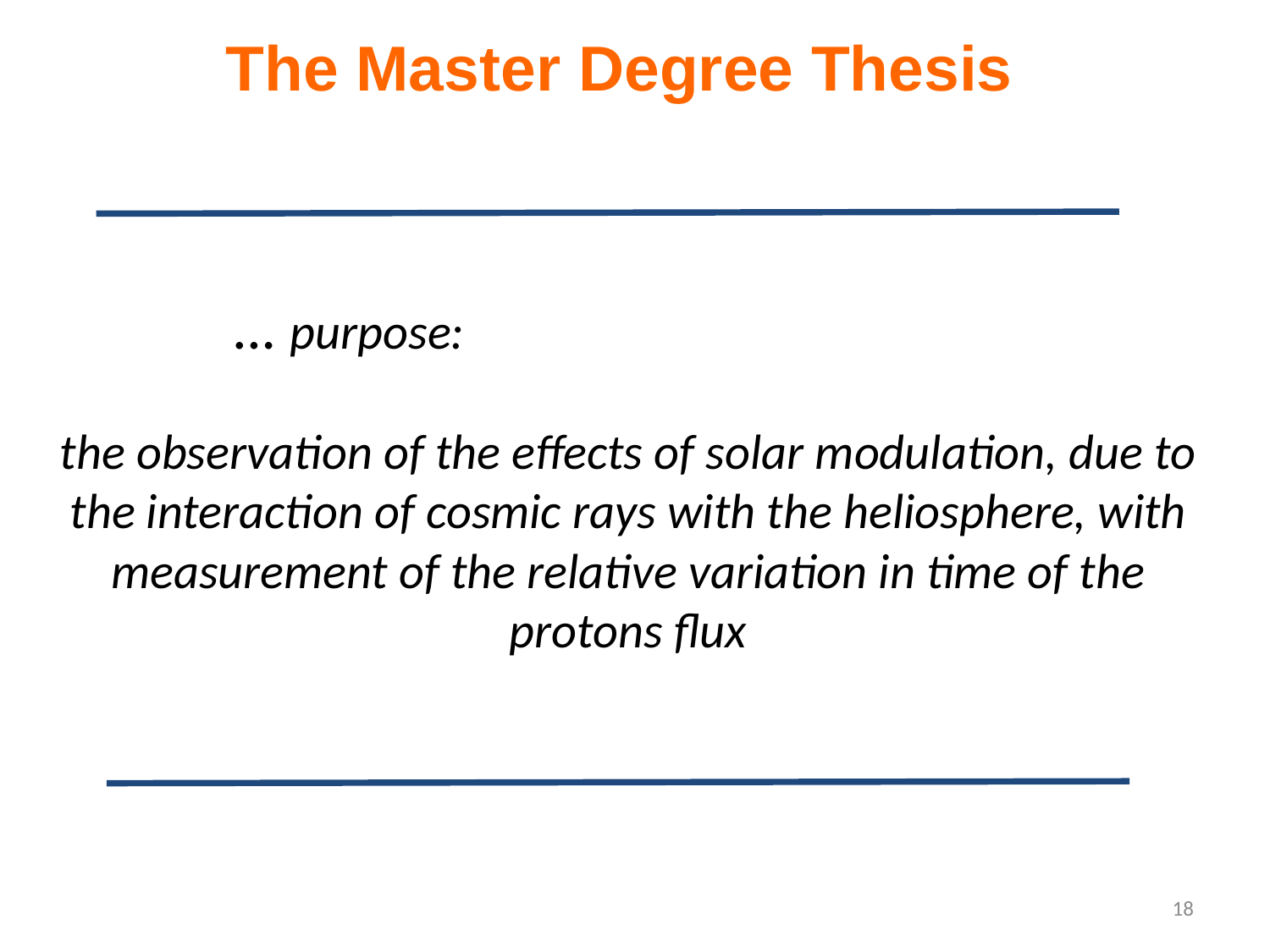

The Master Degree Thesis
			… purpose:

the observation of the effects of solar modulation, due to the interaction of cosmic rays with the heliosphere, with measurement of the relative variation in time of the protons flux

18